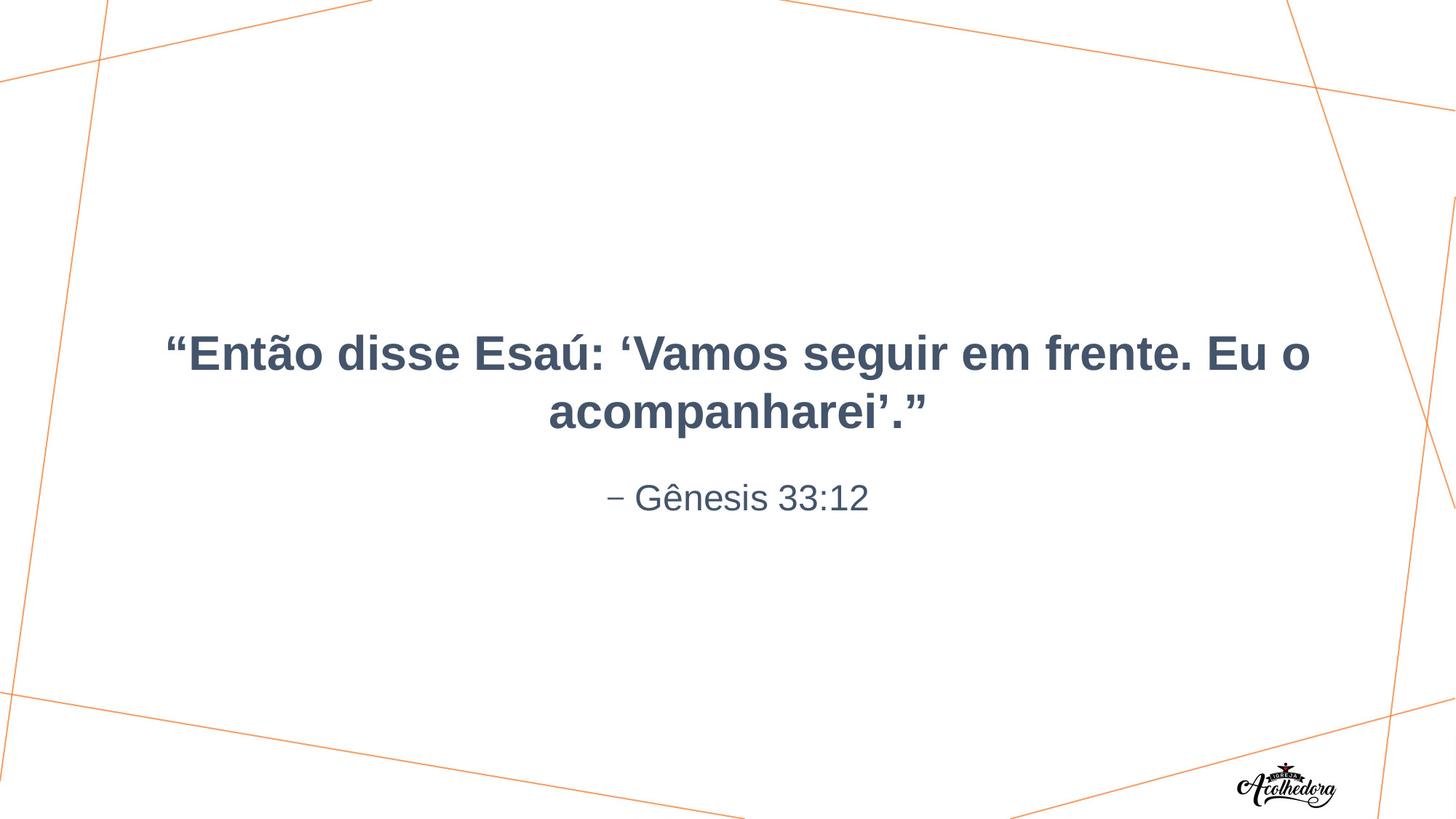

“Então disse Esaú: ‘Vamos seguir em frente. Eu o acompanharei’.”
Gênesis 33:12